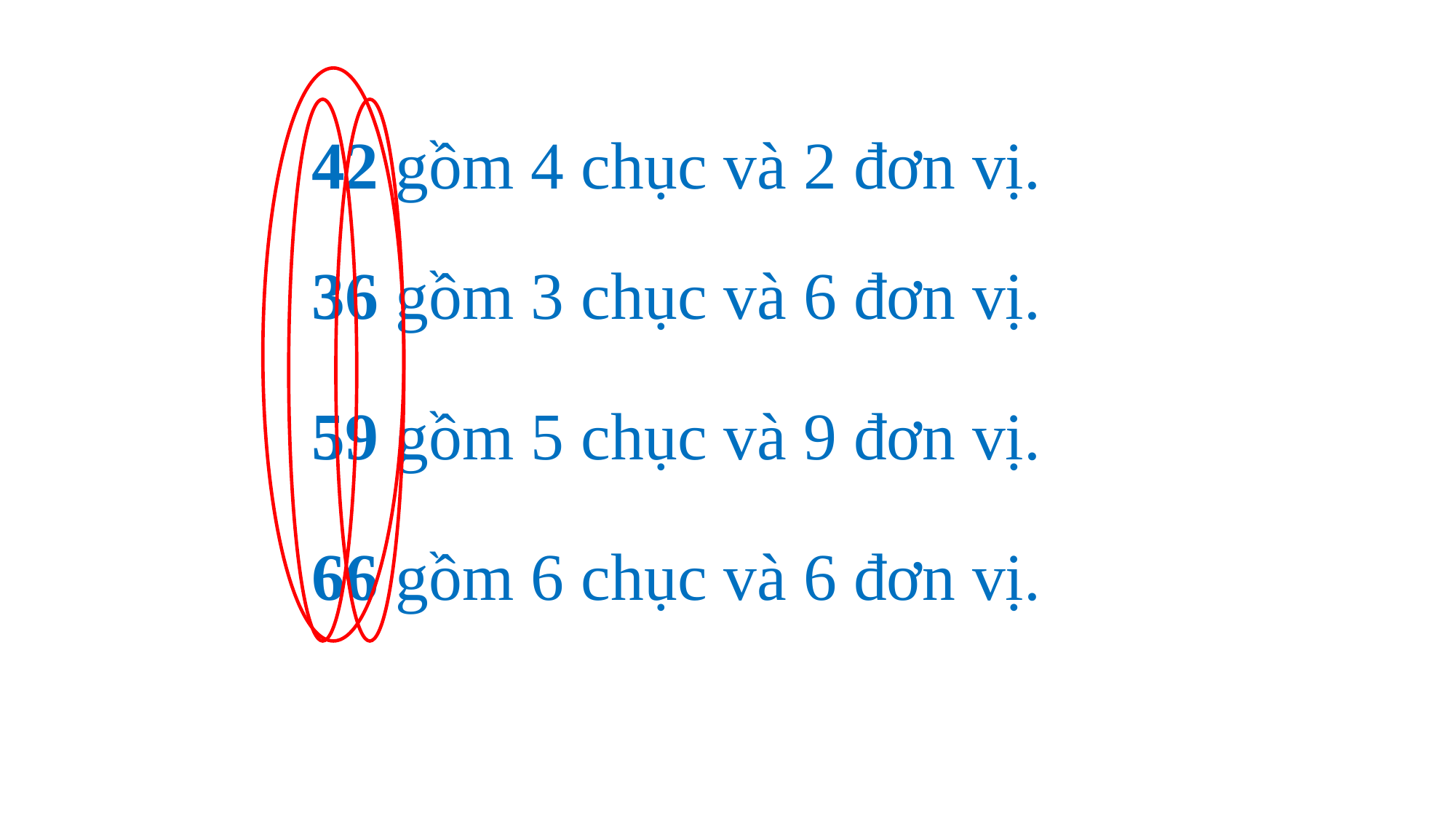

42 gồm 4 chục và 2 đơn vị.
36 gồm 3 chục và 6 đơn vị.
59 gồm 5 chục và 9 đơn vị.
66 gồm 6 chục và 6 đơn vị.